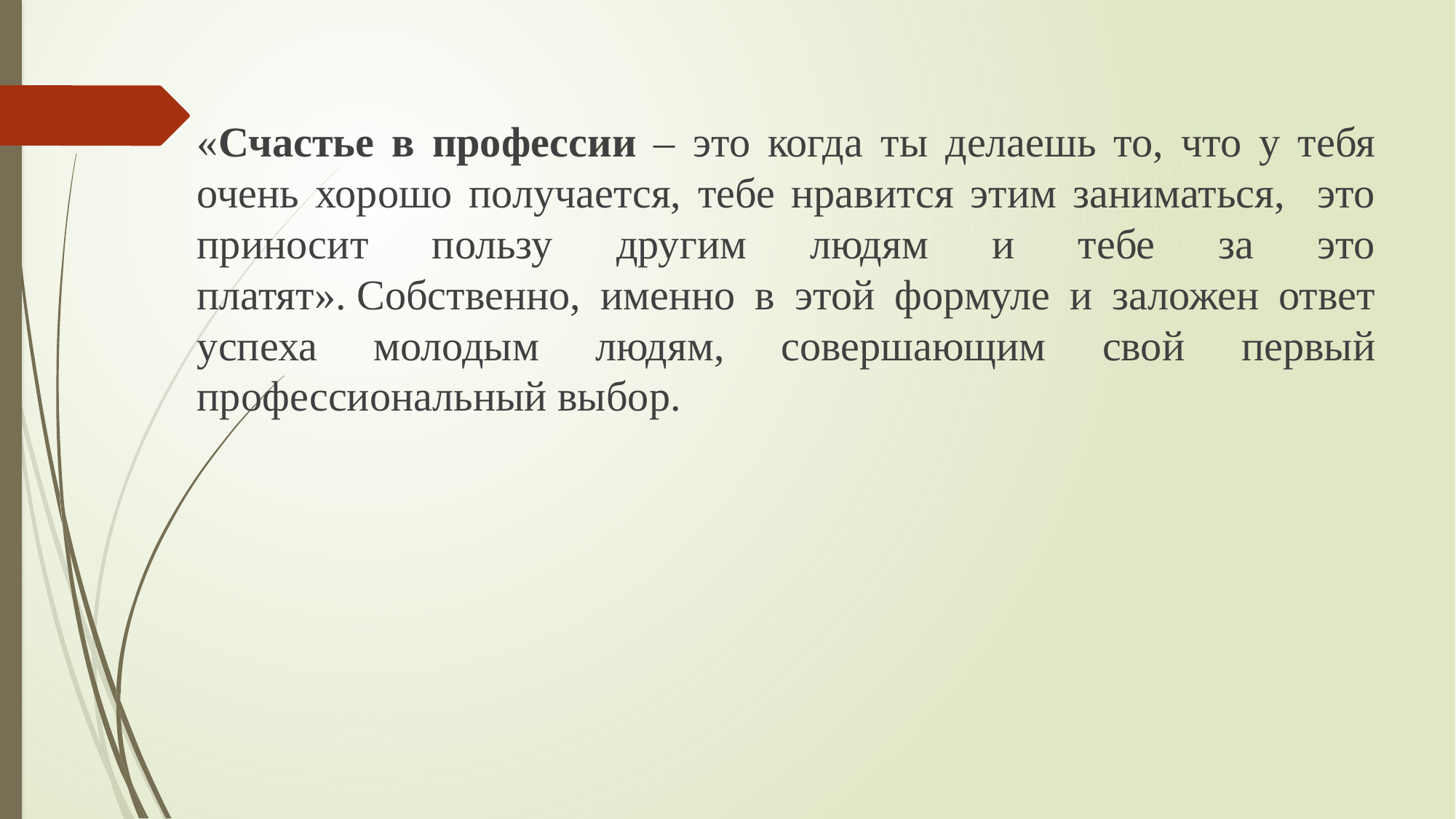

«Счастье в профессии – это когда ты делаешь то, что у тебя очень хорошо получается, тебе нравится этим заниматься,  это приносит пользу другим людям и тебе за это платят». Собственно, именно в этой формуле и заложен ответ успеха молодым людям, совершающим свой первый профессиональный выбор.